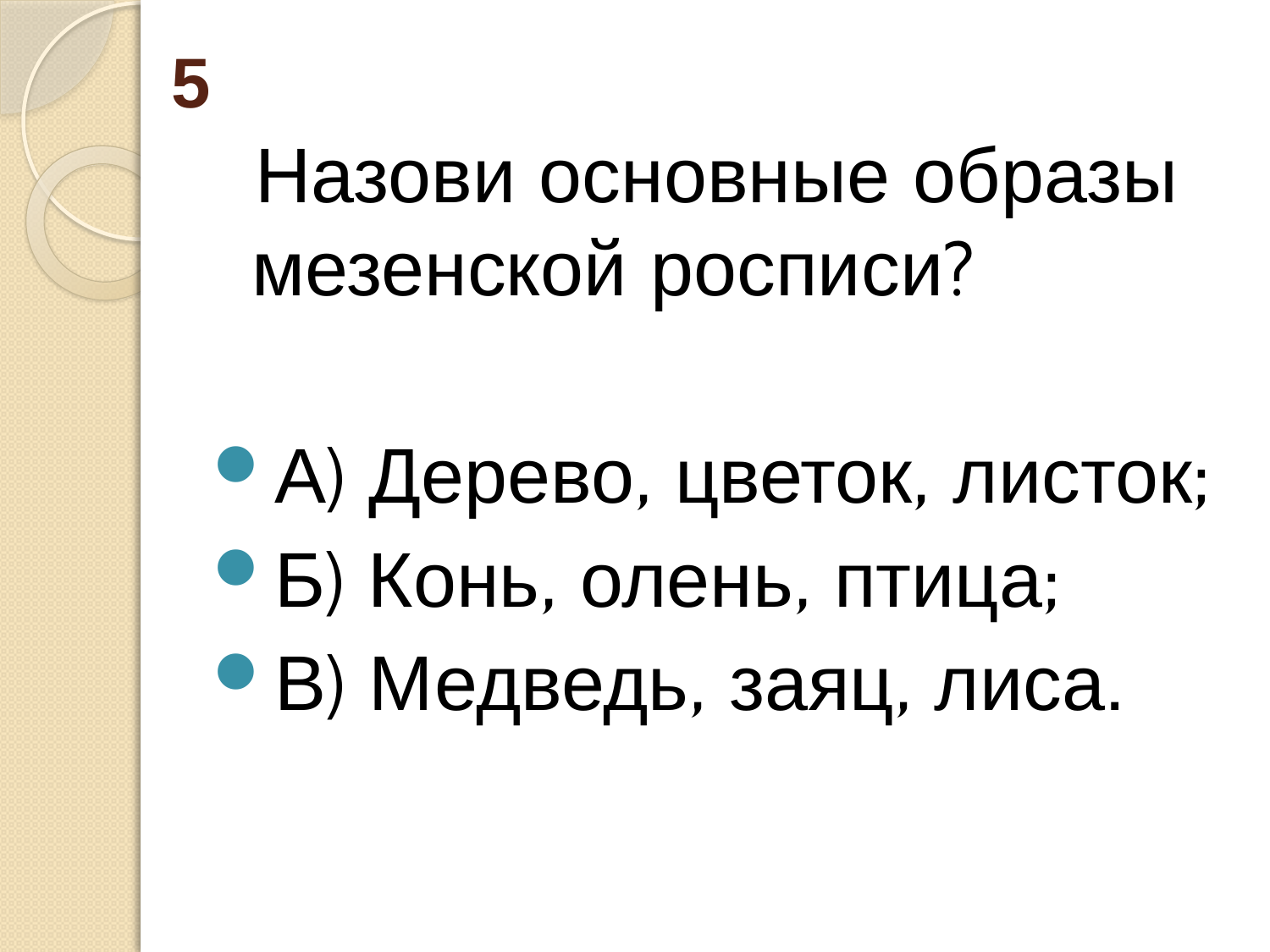

# 5
  Назови основные образы мезенской росписи?

А) Дерево, цветок, листок;
Б) Конь, олень, птица;
В) Медведь, заяц, лиса.